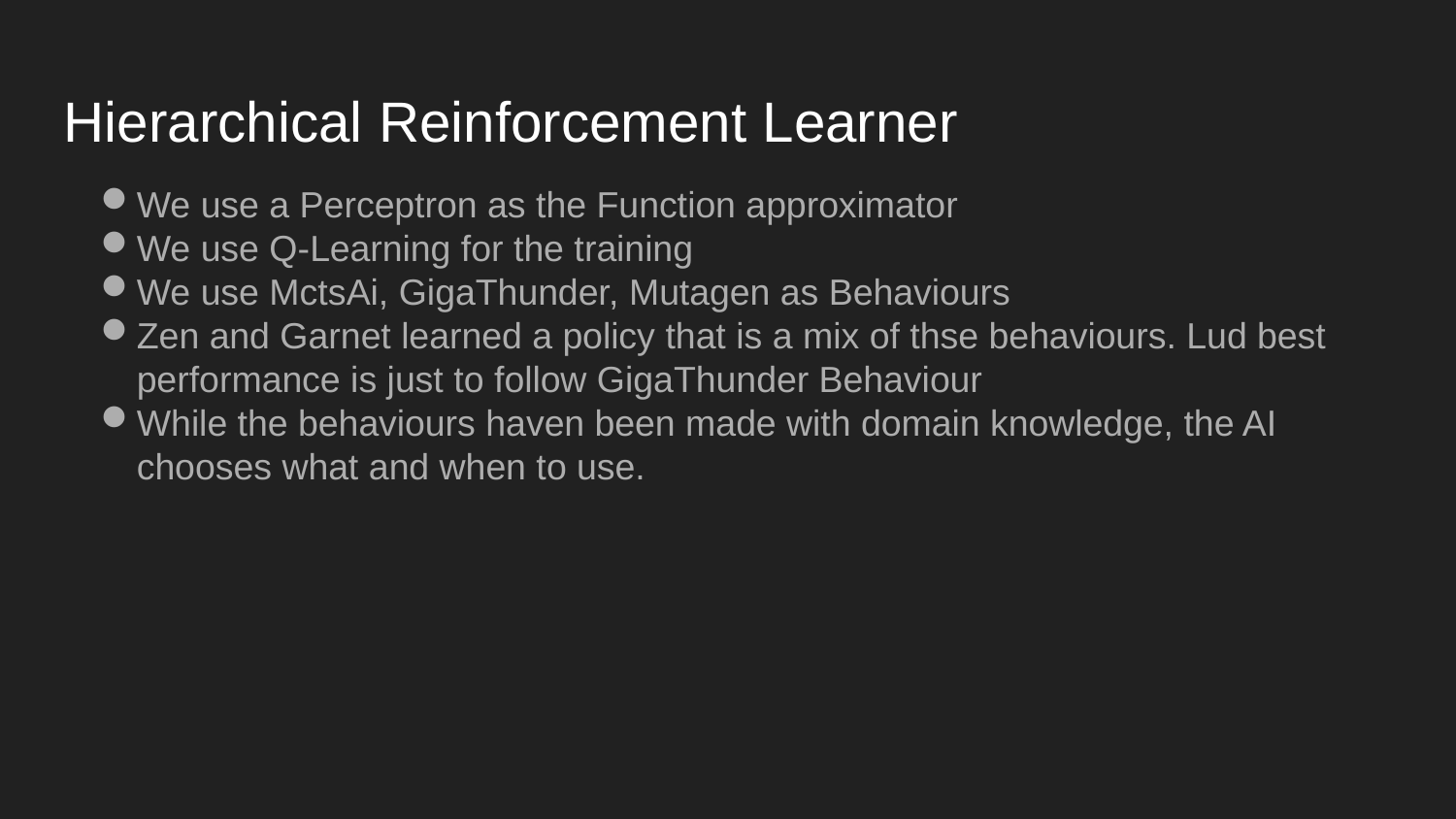

Hierarchical Reinforcement Learner

We use a Perceptron as the Function approximator
We use Q-Learning for the training
We use MctsAi, GigaThunder, Mutagen as Behaviours
Zen and Garnet learned a policy that is a mix of thse behaviours. Lud best performance is just to follow GigaThunder Behaviour
While the behaviours haven been made with domain knowledge, the AI chooses what and when to use.